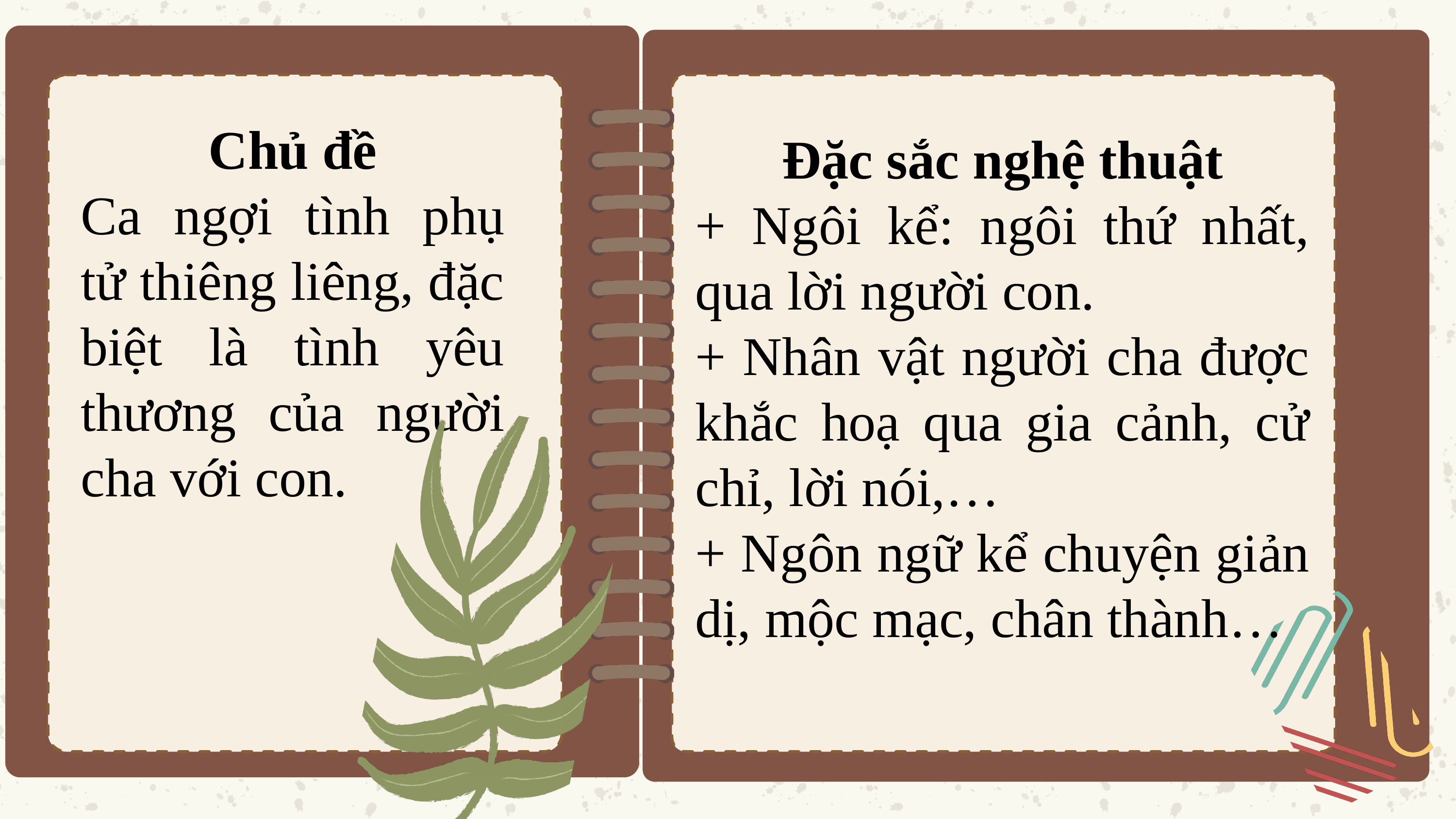

Chủ đề
Ca ngợi tình phụ tử thiêng liêng, đặc biệt là tình yêu thương của người cha với con.
Đặc sắc nghệ thuật
+ Ngôi kể: ngôi thứ nhất, qua lời người con.
+ Nhân vật người cha được khắc hoạ qua gia cảnh, cử chỉ, lời nói,…
+ Ngôn ngữ kể chuyện giản dị, mộc mạc, chân thành…